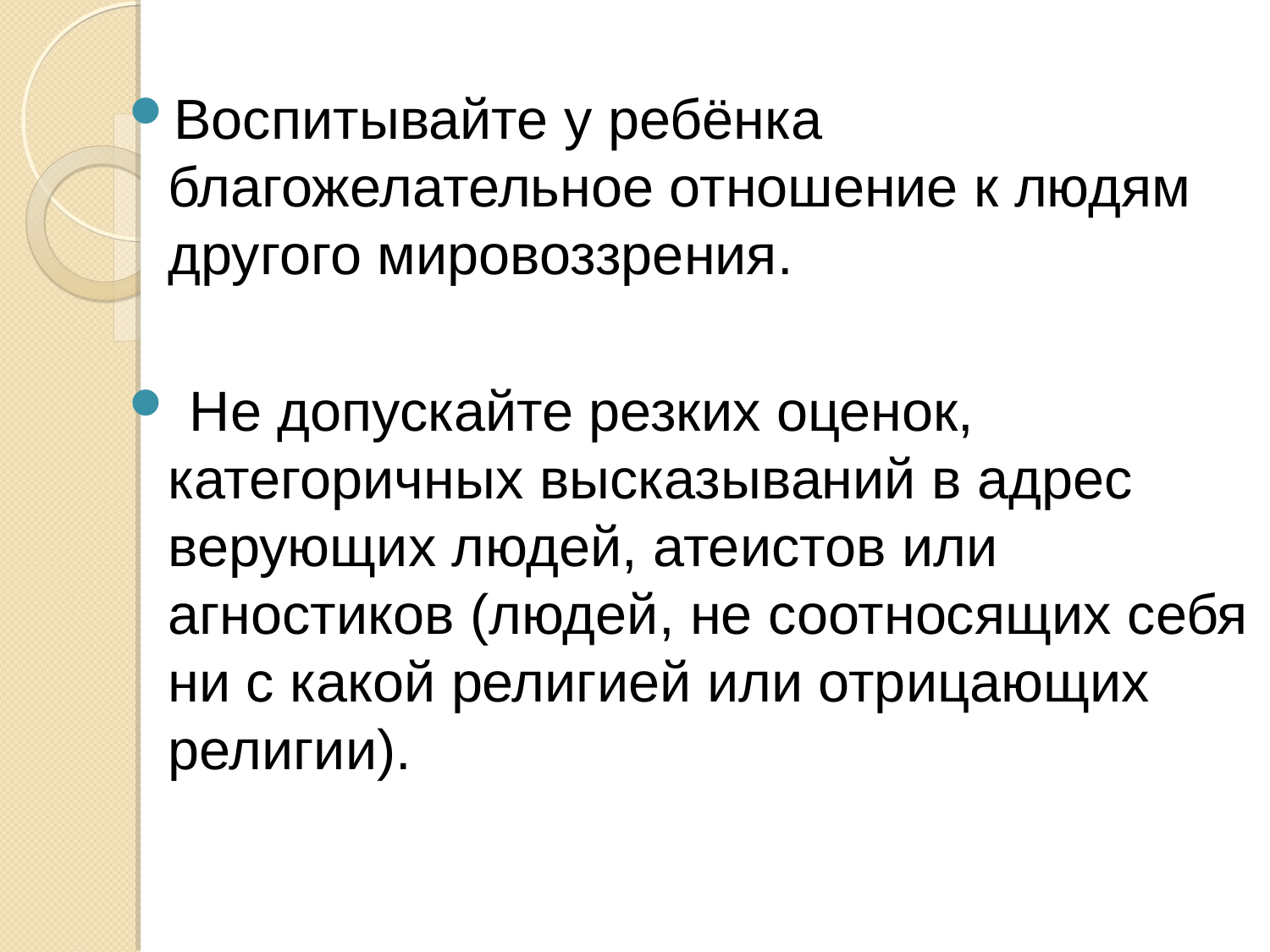

Воспитывайте у ребёнка благожелательное отношение к людям другого мировоззрения.

 Не допускайте резких оценок, категоричных высказываний в адрес верующих людей, атеистов или агностиков (людей, не соотносящих себя ни с какой религией или отрицающих религии).